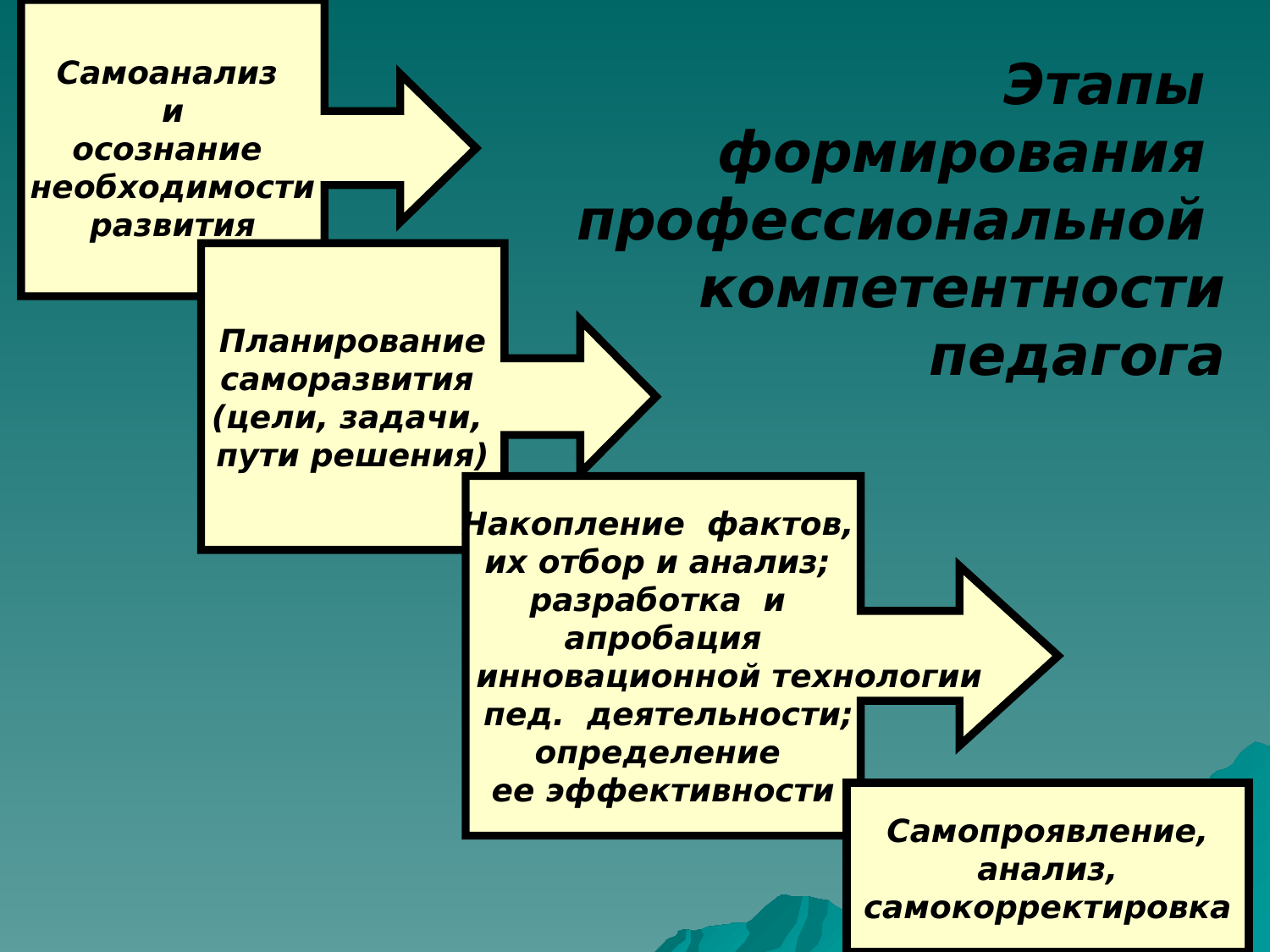

Самоанализ
и
осознание
необходимости
развития
Этапы
формирования
профессиональной
компетентности педагога
Планирование
саморазвития
(цели, задачи,
пути решения)
Накопление  фактов,
их отбор и анализ;
разработка  и
апробация
            инновационной технологии
 пед.  деятельности;
определение
ее эффективности
Самопроявление,
анализ,
 самокорректировка